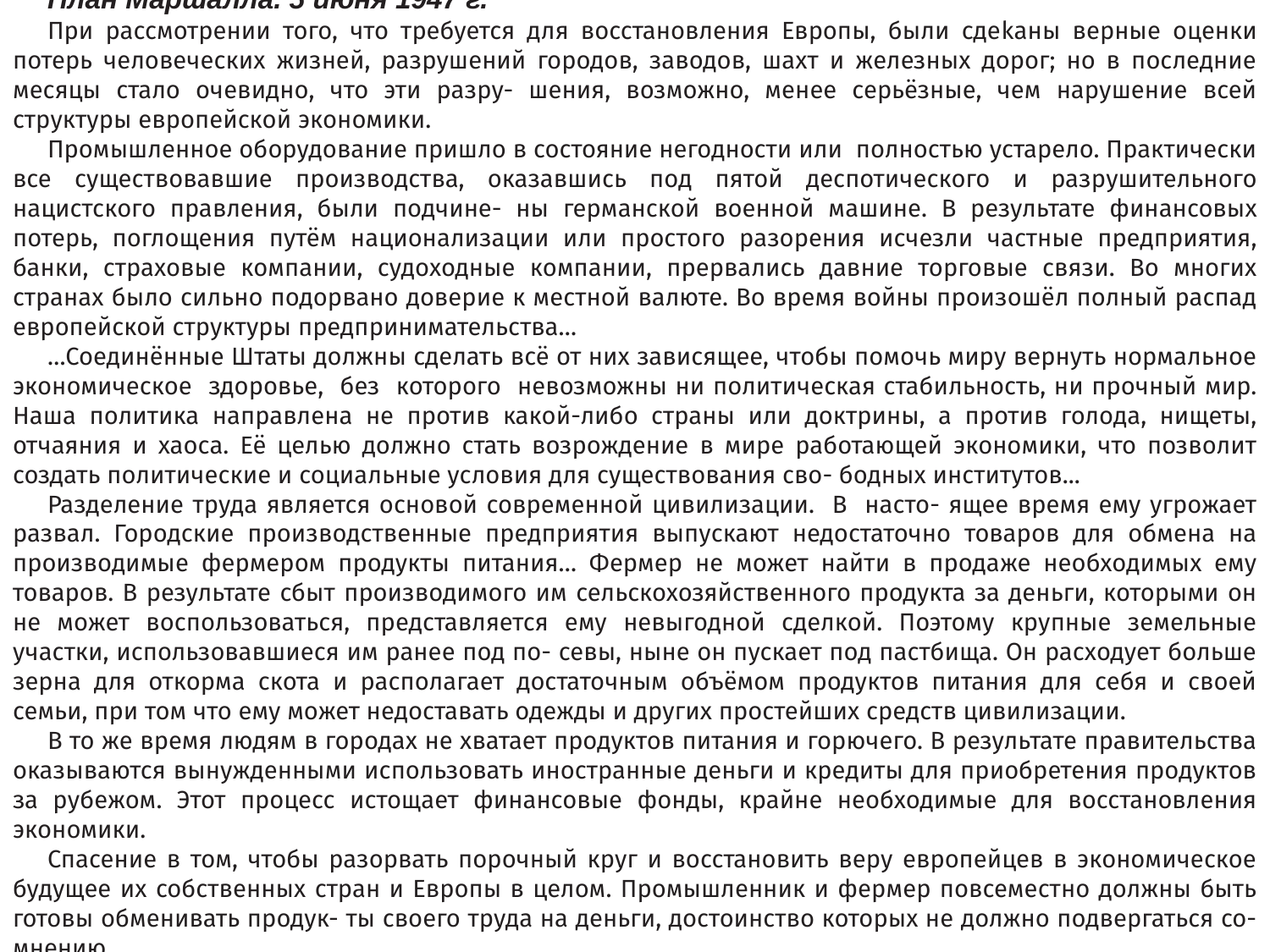

План Маршалла. 5 июня 1947 г.
При рассмотрении того, что требуется для восстановления Европы, были сдеkаны верные оценки потерь человеческих жизней, разрушений городов, заводов, шахт и железных дорог; но в последние месяцы стало очевидно, что эти разру- шения, возможно, менее серьёзные, чем нарушение всей структуры европейской экономики.
Промышленное оборудование пришло в состояние негодности или  полностью устарело. Практически все существовавшие производства, оказавшись под пятой деспотического и разрушительного нацистского правления, были подчине- ны германской военной машине. В результате финансовых потерь, поглощения путём национализации или простого разорения исчезли частные предприятия, банки, страховые компании, судоходные компании, прервались давние торговые связи. Во многих странах было сильно подорвано доверие к местной валюте. Во время войны произошёл полный распад европейской структуры предпринимательства…
…Соединённые Штаты должны сделать всё от них зависящее, чтобы помочь миру вернуть нормальное экономическое  здоровье,  без  которого  невозможны ни политическая стабильность, ни прочный мир. Наша политика направлена не против какой-либо страны или доктрины, а против голода, нищеты, отчаяния и хаоса. Её целью должно стать возрождение в мире работающей экономики, что позволит создать политические и социальные условия для существования сво- бодных институтов...
Разделение труда является основой современной цивилизации.  В  насто- ящее время ему угрожает развал. Городские производственные предприятия выпускают недостаточно товаров для обмена на производимые фермером продукты питания… Фермер не может найти в продаже необходимых ему товаров. В результате сбыт производимого им сельскохозяйственного продукта за деньги, которыми он не может воспользоваться, представляется ему невыгодной сделкой. Поэтому крупные земельные участки, использовавшиеся им ранее под по- севы, ныне он пускает под пастбища. Он расходует больше зерна для откорма скота и располагает достаточным объёмом продуктов питания для себя и своей семьи, при том что ему может недоставать одежды и других простейших средств цивилизации.
В то же время людям в городах не хватает продуктов питания и горючего. В результате правительства оказываются вынужденными использовать иностранные деньги и кредиты для приобретения продуктов за рубежом. Этот процесс истощает финансовые фонды, крайне необходимые для восстановления экономики.
Спасение в том, чтобы разорвать порочный круг и восстановить веру европейцев в экономическое будущее их собственных стран и Европы в целом. Промышленник и фермер повсеместно должны быть готовы обменивать продук- ты своего труда на деньги, достоинство которых не должно подвергаться со- мнению.